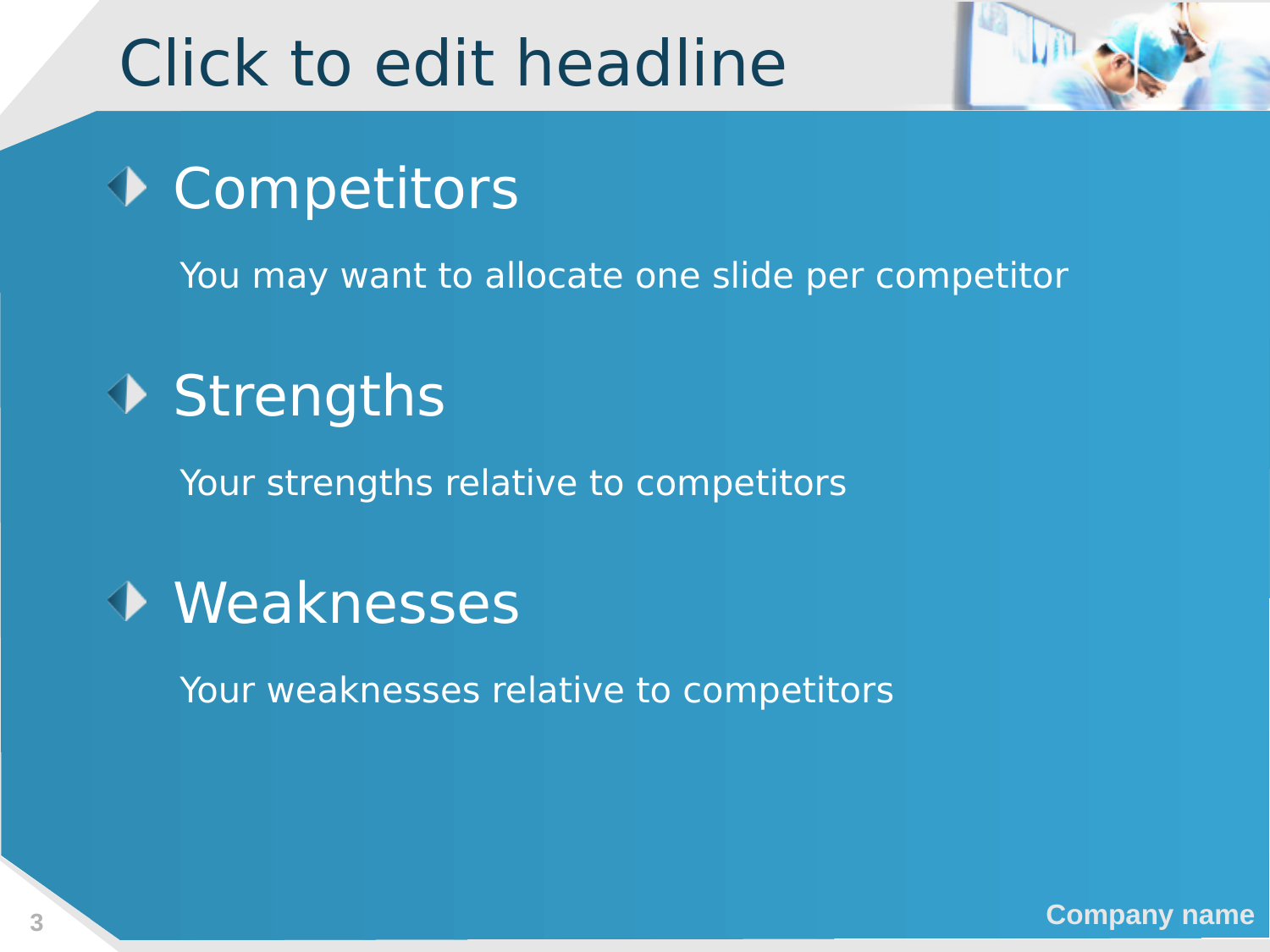

# Click to edit headline
 Competitors
    You may want to allocate one slide per competitor

 Strengths
    Your strengths relative to competitors

 Weaknesses
    Your weaknesses relative to competitors
3